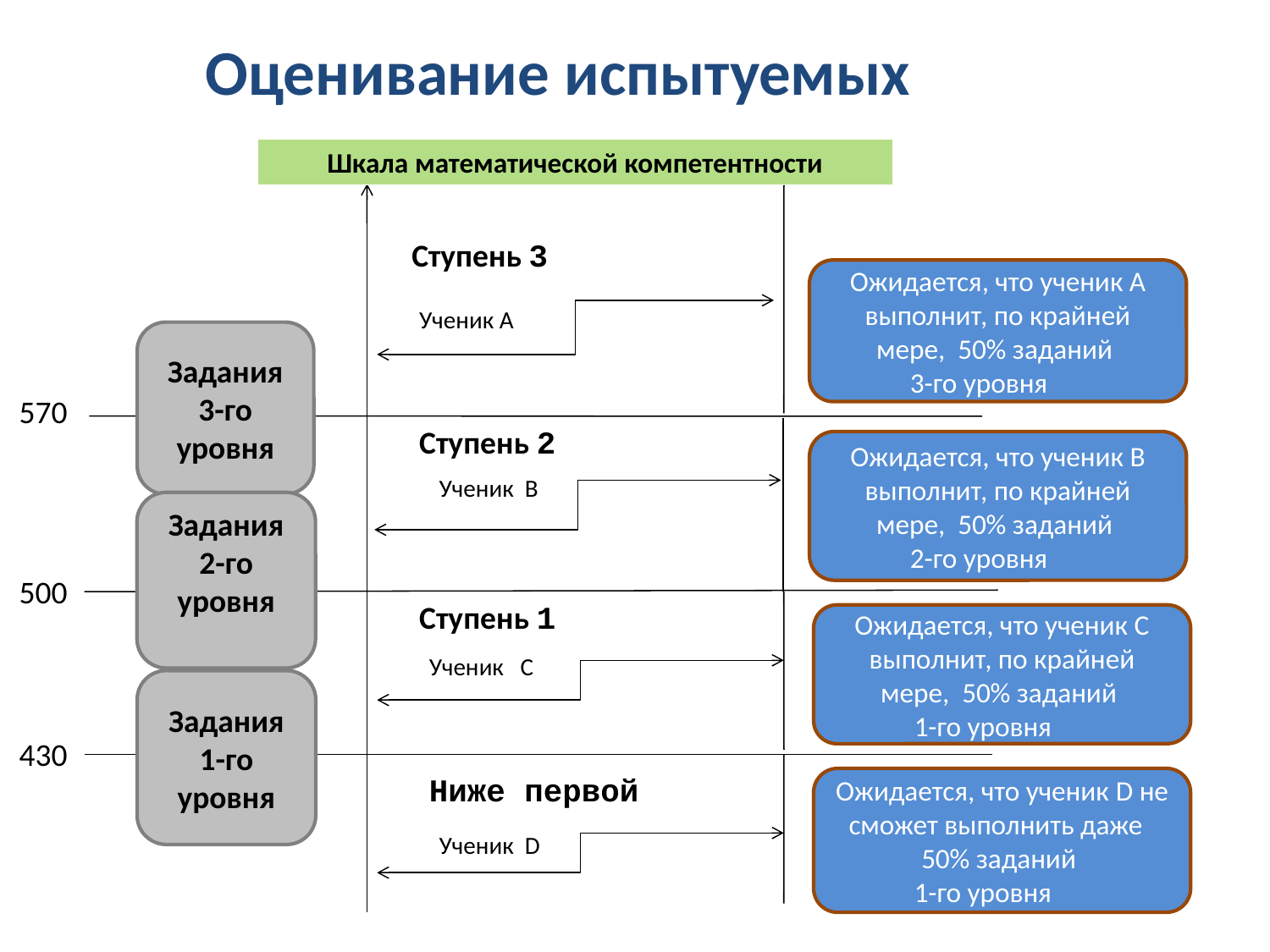

Оценивание испытуемых
Шкала математической компетентности
Ступень 3

Ожидается, что ученик А выполнит, по крайней мере,  50% заданий
3-го уровня
Ученик A
Задания 3-го уровня
570
Ступень 2

Ожидается, что ученик В выполнит, по крайней мере,  50% заданий
2-го уровня

Ученик  B
Задания 2-го уровня

500
Ступень 1
Ожидается, что ученик С выполнит, по крайней мере,  50% заданий
1-го уровня
Ученик   C
Задания 1-го уровня
430
Ниже первой
Ожидается, что ученик D не сможет выполнить даже   50% заданий
1-го уровня
Ученик  D